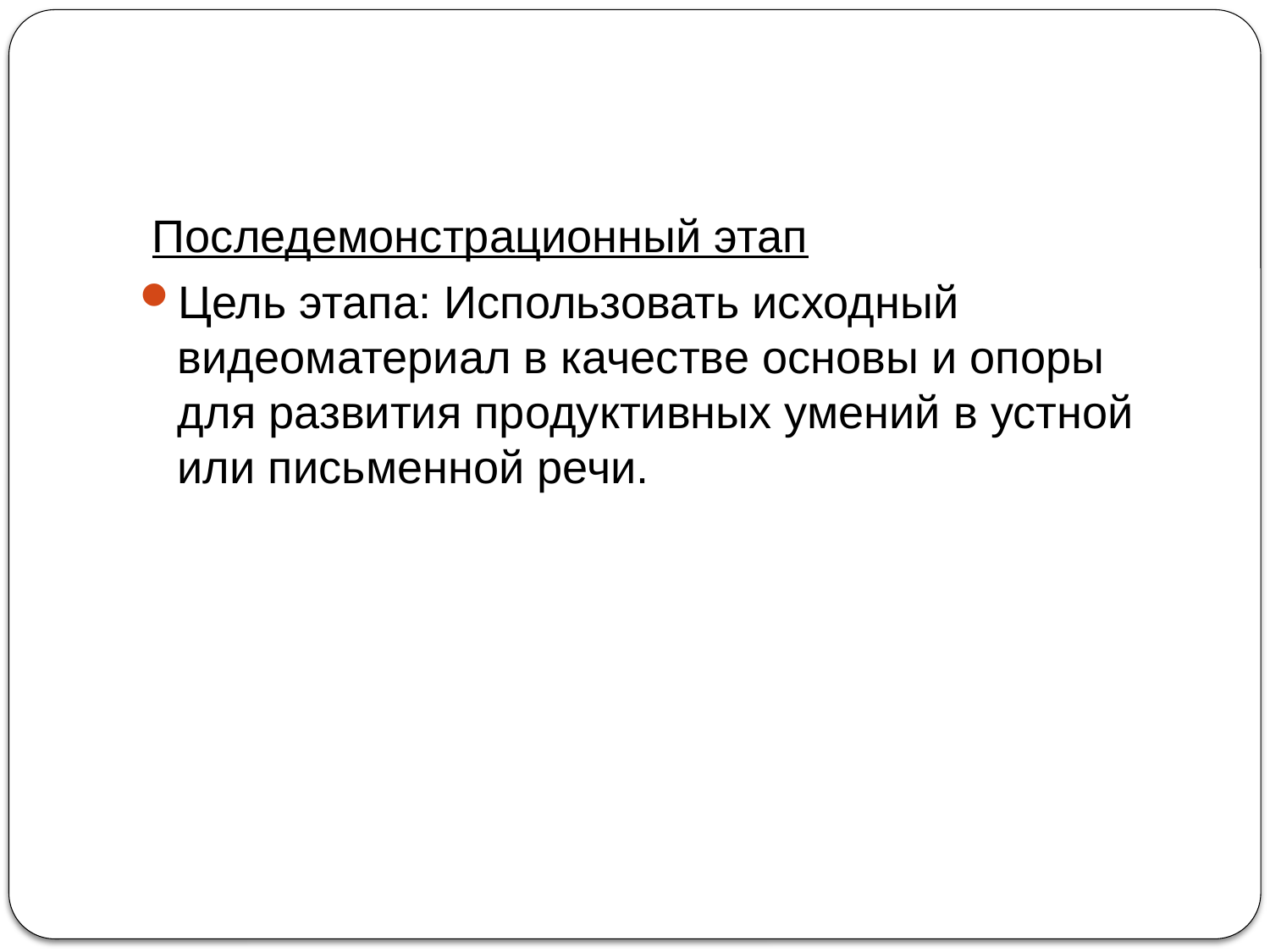

#
 Последемонстрационный этап
Цель этапа: Использовать исходный видеоматериал в качестве основы и опоры  для развития продуктивных умений в устной или письменной речи.